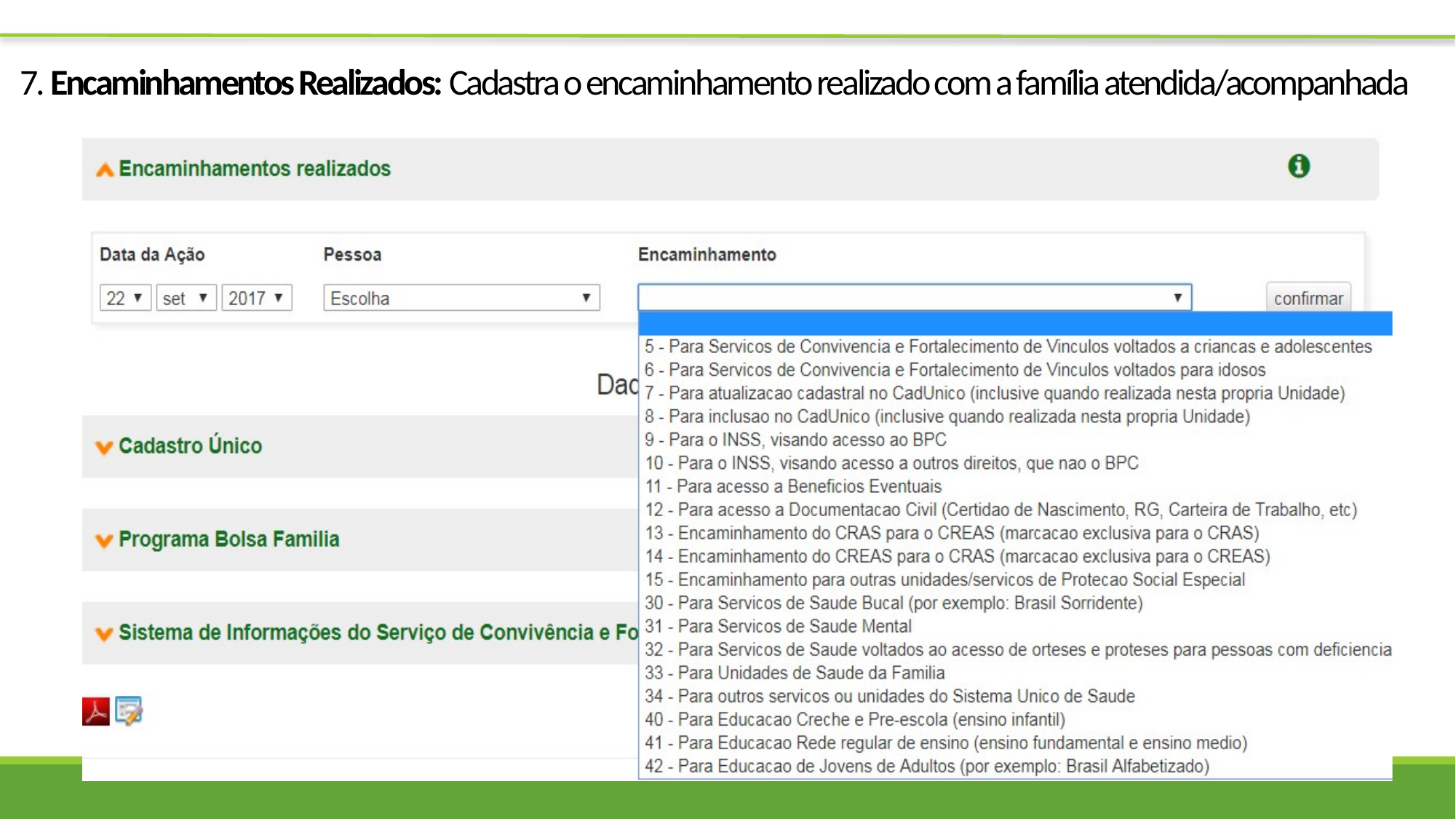

7. Encaminhamentos Realizados: Cadastra o encaminhamento realizado com a família atendida/acompanhada